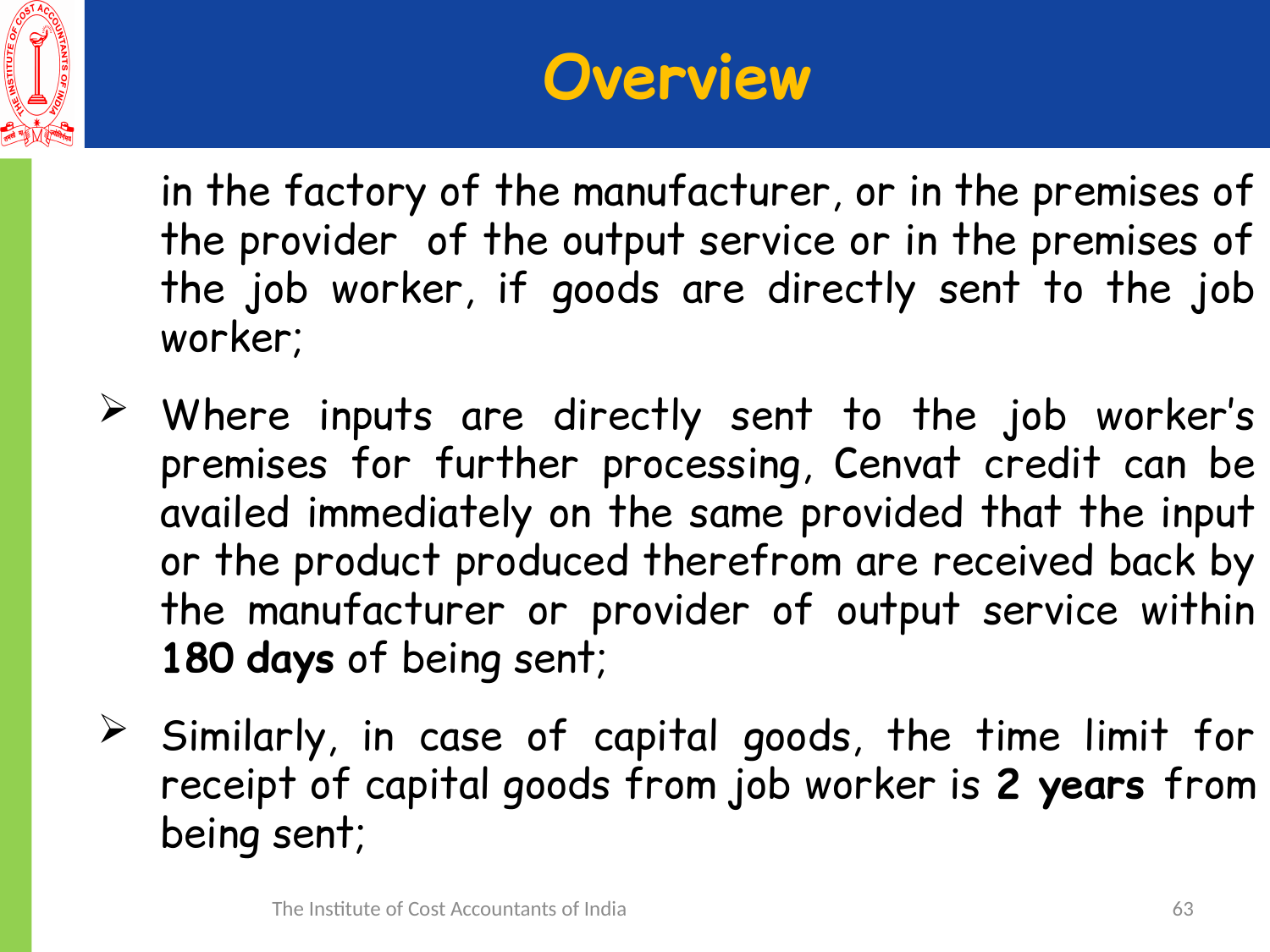

# Overview
	in the factory of the manufacturer, or in the premises of the provider  of the output service or in the premises of the job worker, if goods are directly sent to the job worker;
Where inputs are directly sent to the job worker’s premises for further processing, Cenvat credit can be availed immediately on the same provided that the input or the product produced therefrom are received back by the manufacturer or provider of output service within 180 days of being sent;
Similarly, in case of capital goods, the time limit for receipt of capital goods from job worker is 2 years from being sent;

The Institute of Cost Accountants of India
63